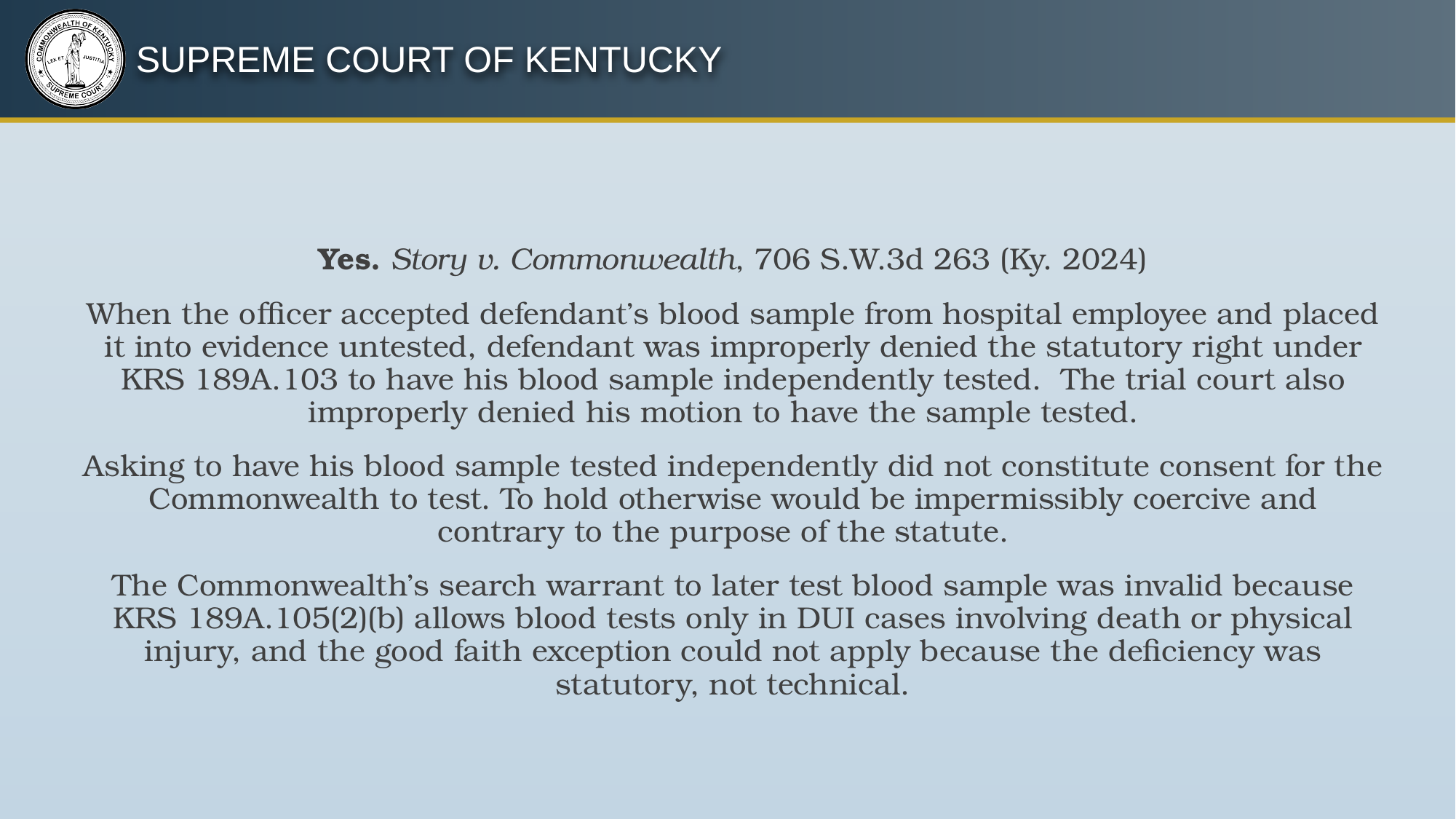

Yes. Story v. Commonwealth, 706 S.W.3d 263 (Ky. 2024)
When the officer accepted defendant’s blood sample from hospital employee and placed it into evidence untested, defendant was improperly denied the statutory right under KRS 189A.103 to have his blood sample independently tested.  The trial court also improperly denied his motion to have the sample tested.
Asking to have his blood sample tested independently did not constitute consent for the Commonwealth to test. To hold otherwise would be impermissibly coercive and contrary to the purpose of the statute.
The Commonwealth’s search warrant to later test blood sample was invalid because KRS 189A.105(2)(b) allows blood tests only in DUI cases involving death or physical injury, and the good faith exception could not apply because the deficiency was statutory, not technical.